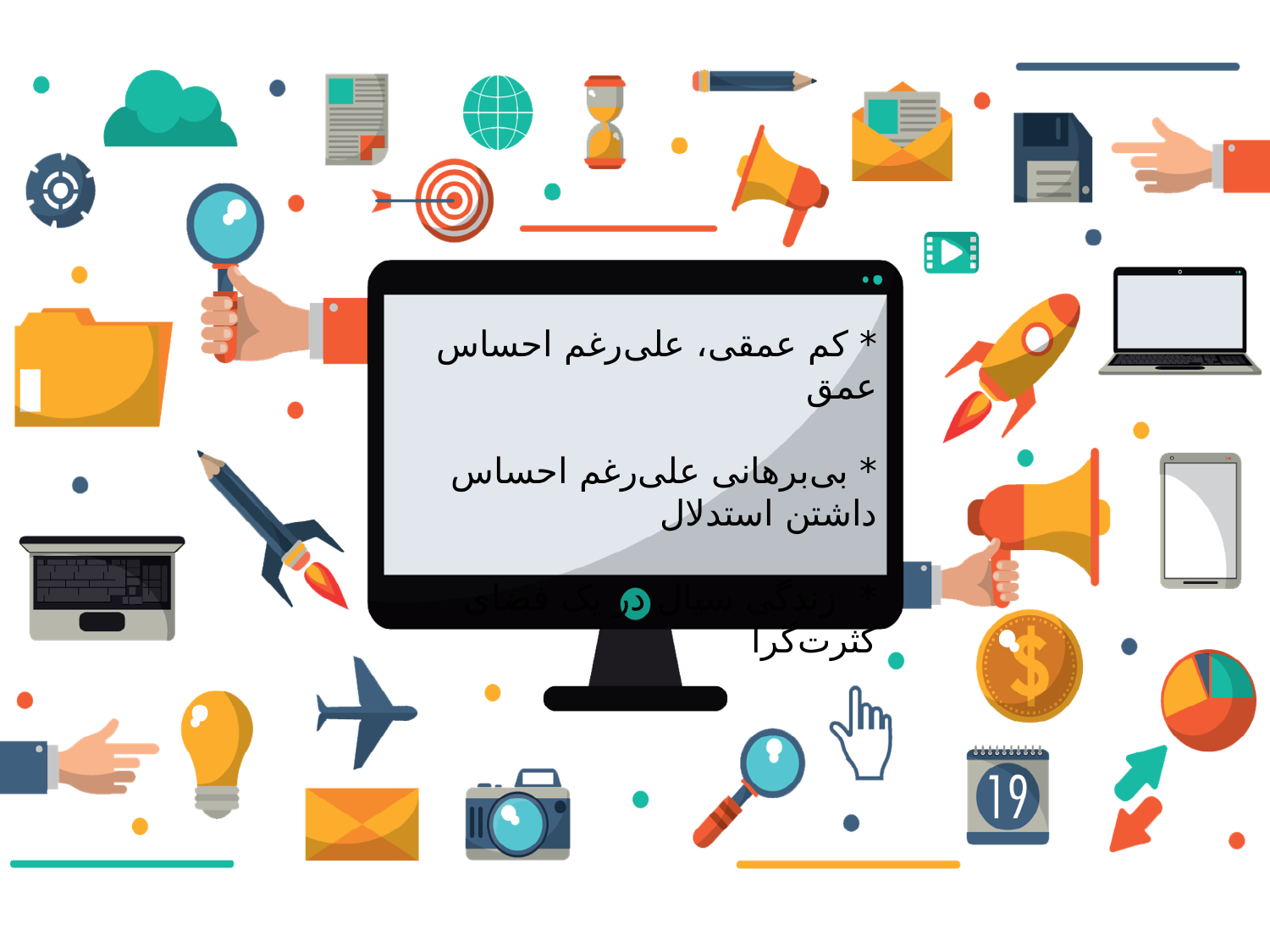

* کم عمقی، علی‌رغم احساس عمق

* بی‌برهانی علی‌رغم احساس داشتن استدلال

*  زندگی سیال در یک فضای کثرت‌گرا